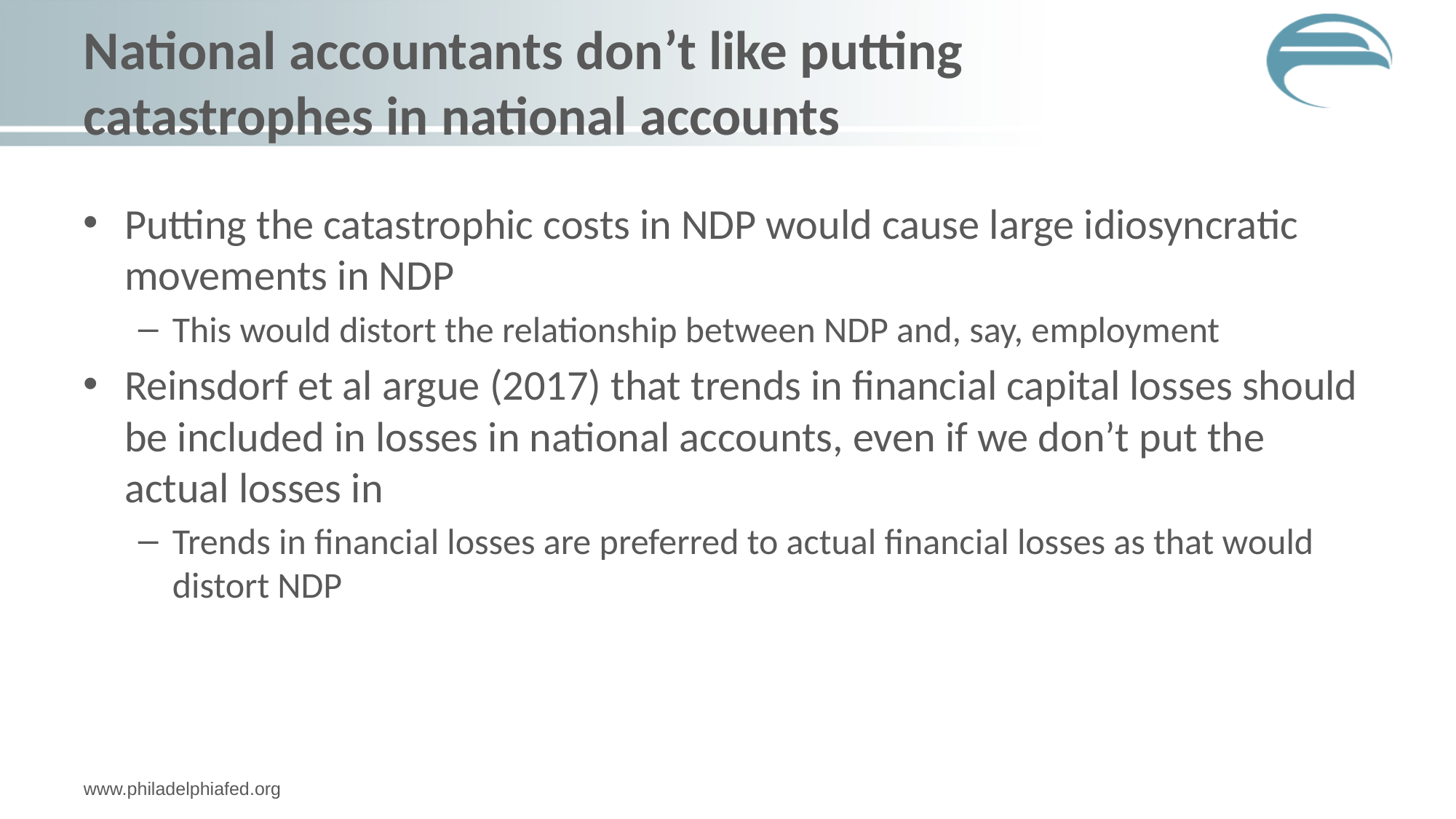

# National accountants don’t like putting catastrophes in national accounts
Putting the catastrophic costs in NDP would cause large idiosyncratic movements in NDP
This would distort the relationship between NDP and, say, employment
Reinsdorf et al argue (2017) that trends in financial capital losses should be included in losses in national accounts, even if we don’t put the actual losses in
Trends in financial losses are preferred to actual financial losses as that would distort NDP

www.philadelphiafed.org